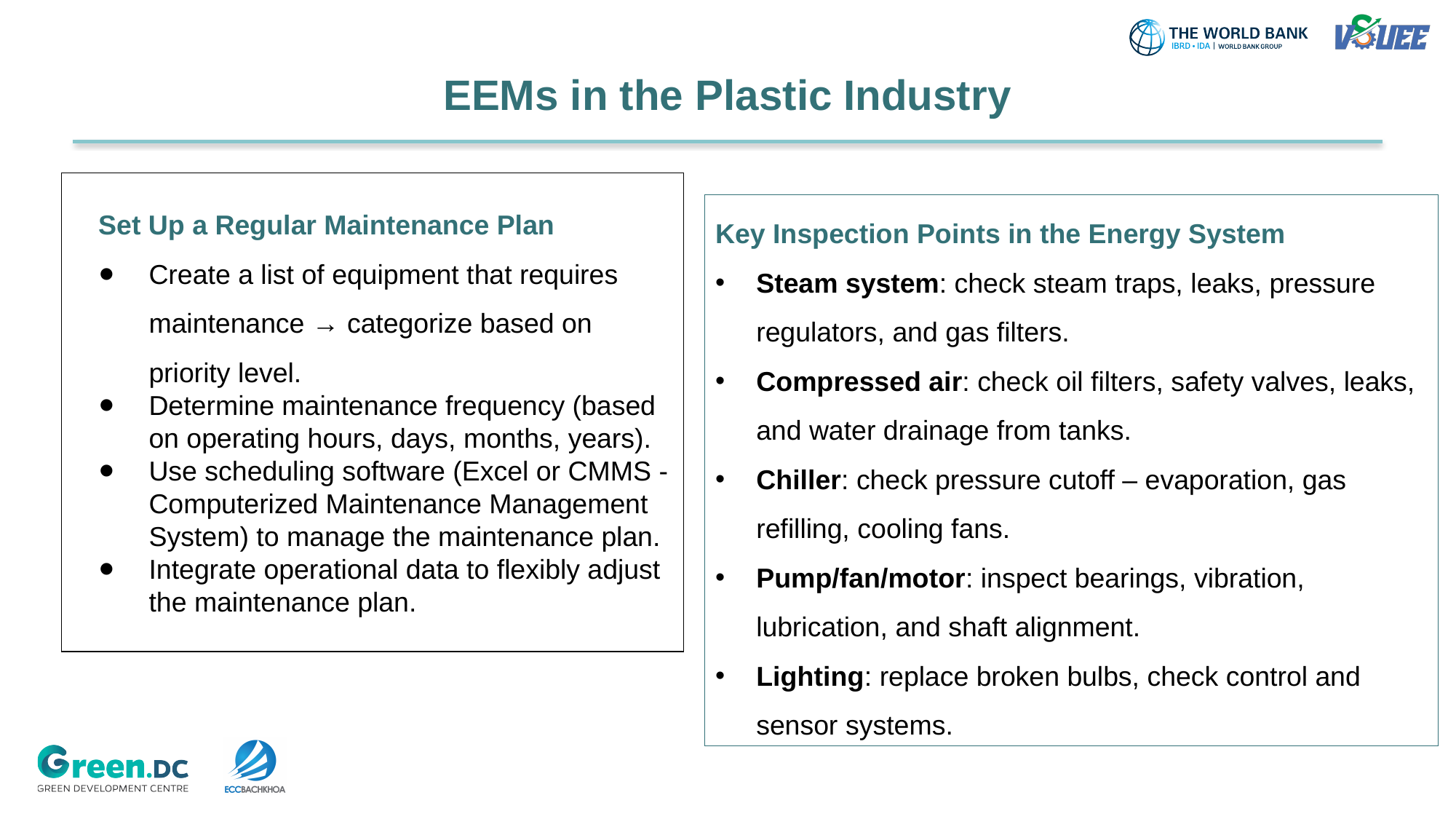

# EEMs in the Plastic Industry
Set Up a Regular Maintenance Plan
Create a list of equipment that requires maintenance → categorize based on priority level.
Determine maintenance frequency (based on operating hours, days, months, years).
Use scheduling software (Excel or CMMS - Computerized Maintenance Management System) to manage the maintenance plan.
Integrate operational data to flexibly adjust the maintenance plan.
Key Inspection Points in the Energy System
Steam system: check steam traps, leaks, pressure regulators, and gas filters.
Compressed air: check oil filters, safety valves, leaks, and water drainage from tanks.
Chiller: check pressure cutoff – evaporation, gas refilling, cooling fans.
Pump/fan/motor: inspect bearings, vibration, lubrication, and shaft alignment.
Lighting: replace broken bulbs, check control and sensor systems.